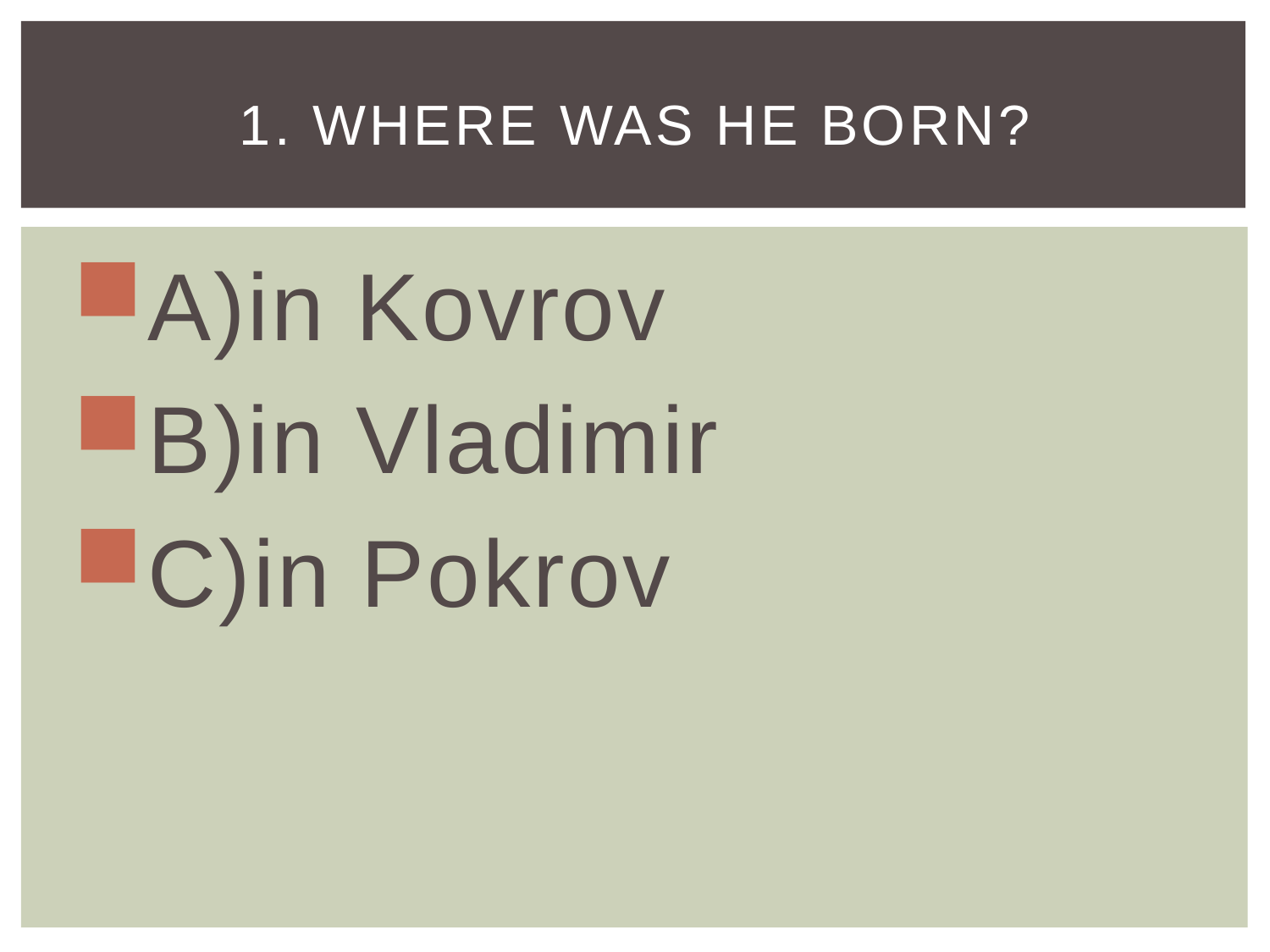

# 1. Where was he born?
А)in Kovrov
B)in Vladimir
C)in Pokrov